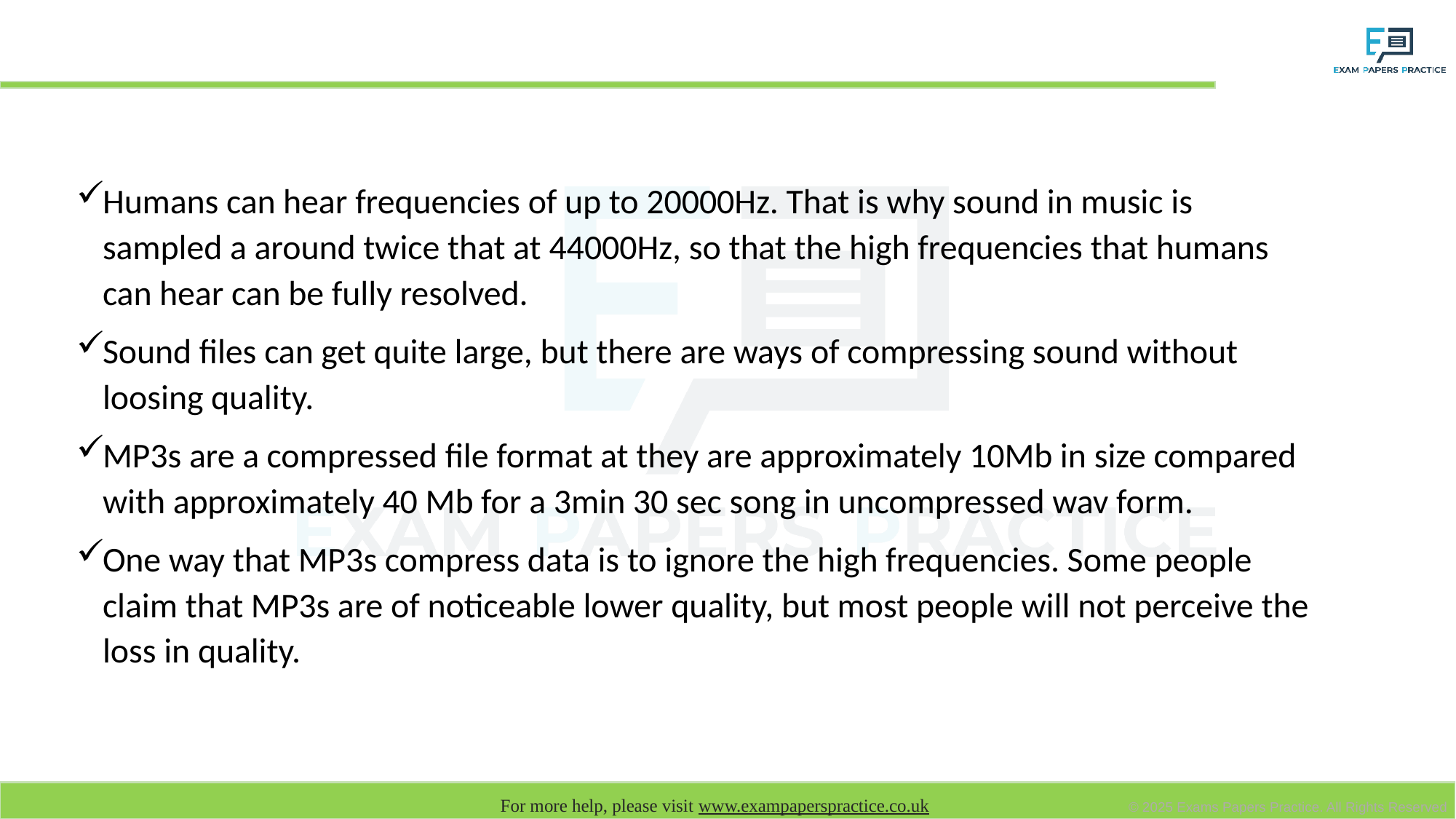

# Compressing sound
Humans can hear frequencies of up to 20000Hz. That is why sound in music is sampled a around twice that at 44000Hz, so that the high frequencies that humans can hear can be fully resolved.
Sound files can get quite large, but there are ways of compressing sound without loosing quality.
MP3s are a compressed file format at they are approximately 10Mb in size compared with approximately 40 Mb for a 3min 30 sec song in uncompressed wav form.
One way that MP3s compress data is to ignore the high frequencies. Some people claim that MP3s are of noticeable lower quality, but most people will not perceive the loss in quality.